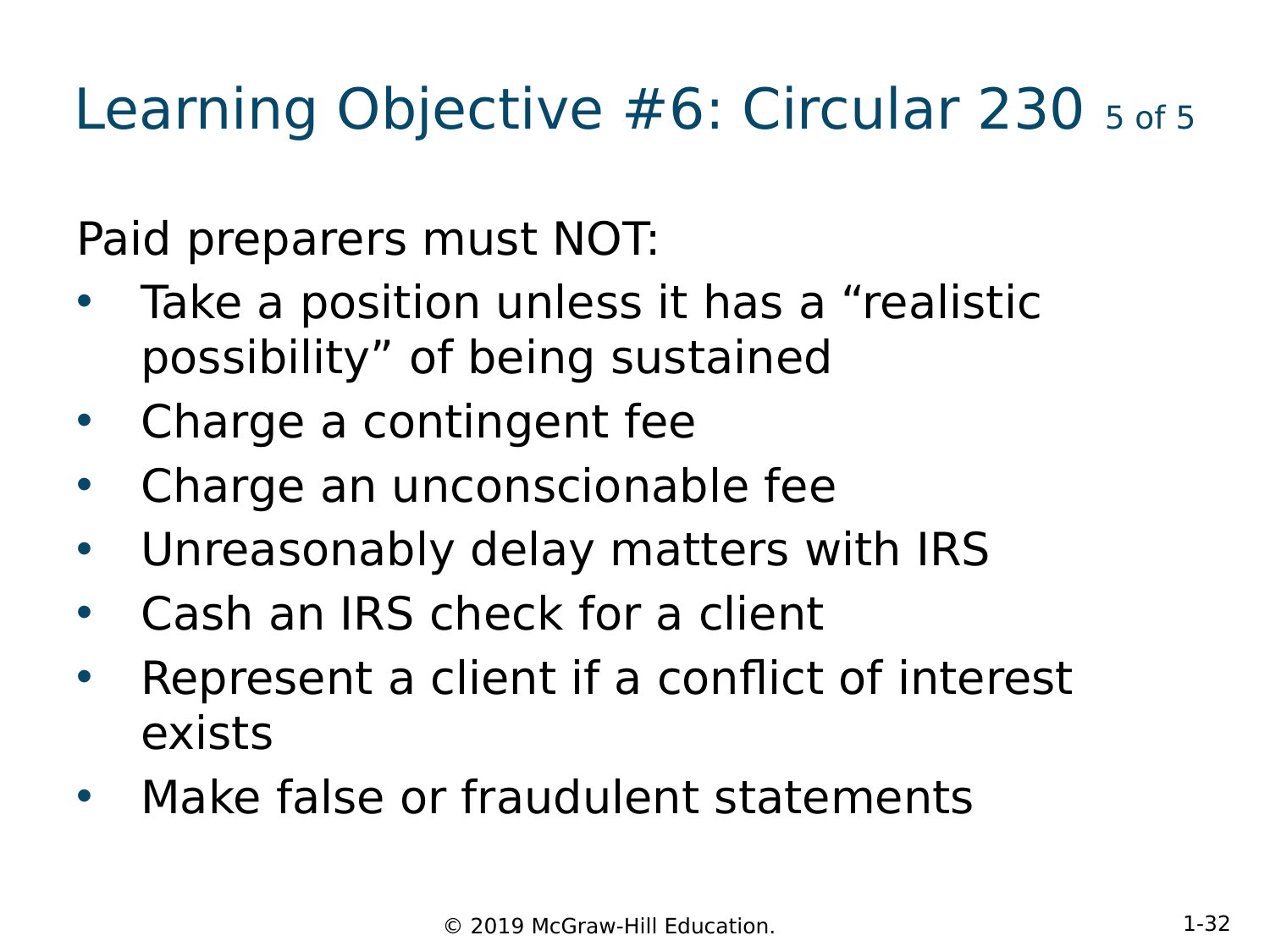

# Learning Objective #6: Circular 230 5 of 5
Paid preparers must NOT:
Take a position unless it has a “realistic possibility” of being sustained
Charge a contingent fee
Charge an unconscionable fee
Unreasonably delay matters with IRS
Cash an IRS check for a client
Represent a client if a conflict of interest exists
Make false or fraudulent statements